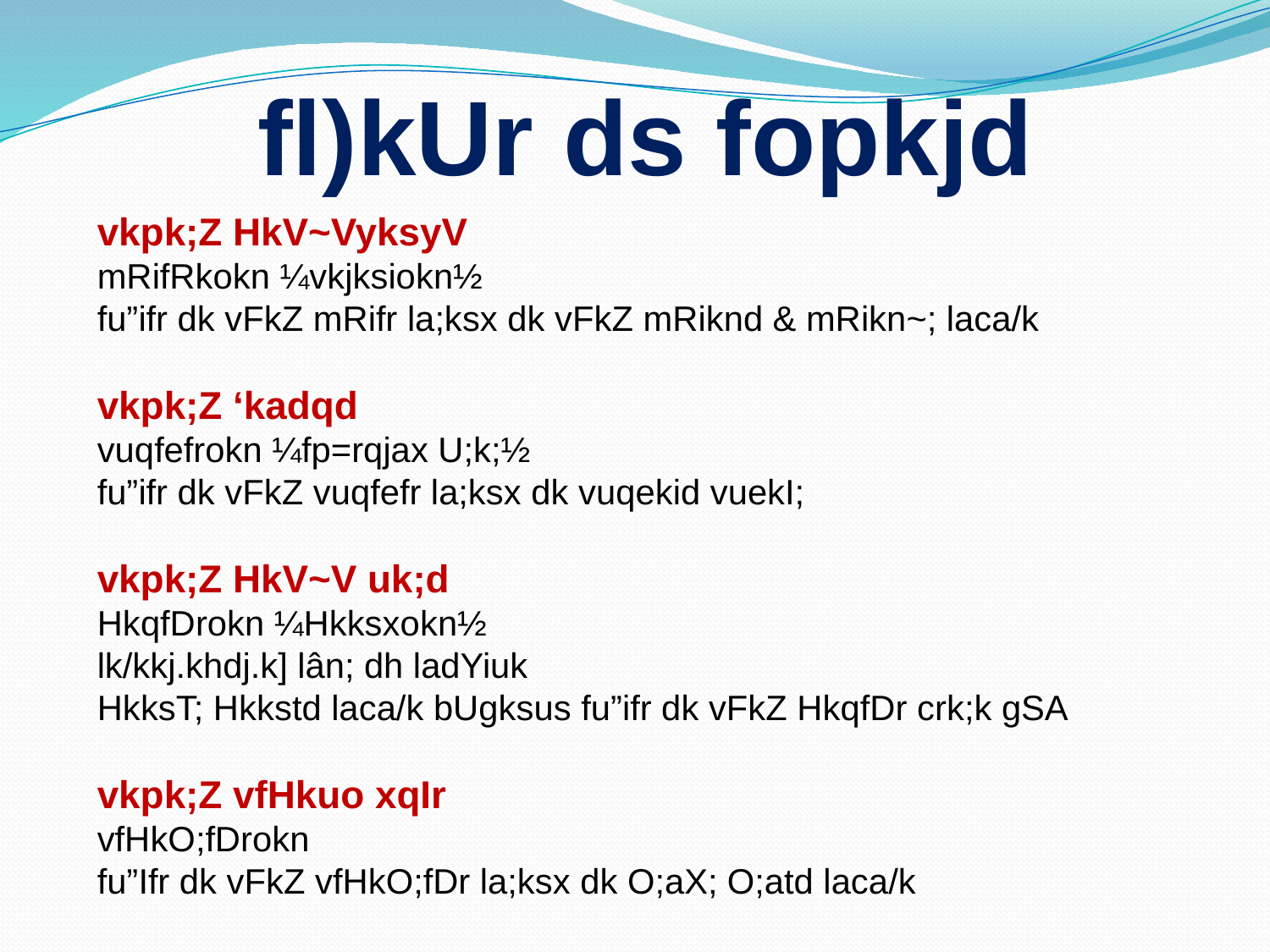

fl)kUr ds fopkjd
vkpk;Z HkV~VyksyV
mRifRkokn ¼vkjksiokn½
fu”ifr dk vFkZ mRifr la;ksx dk vFkZ mRiknd & mRikn~; laca/k

vkpk;Z ‘kadqd
vuqfefrokn ¼fp=rqjax U;k;½
fu”ifr dk vFkZ vuqfefr la;ksx dk vuqekid vuekI;

vkpk;Z HkV~V uk;d
HkqfDrokn ¼Hkksxokn½
lk/kkj.khdj.k] lân; dh ladYiuk
HkksT; Hkkstd laca/k bUgksus fu”ifr dk vFkZ HkqfDr crk;k gSA

vkpk;Z vfHkuo xqIr
vfHkO;fDrokn
fu”Ifr dk vFkZ vfHkO;fDr la;ksx dk O;aX; O;atd laca/k